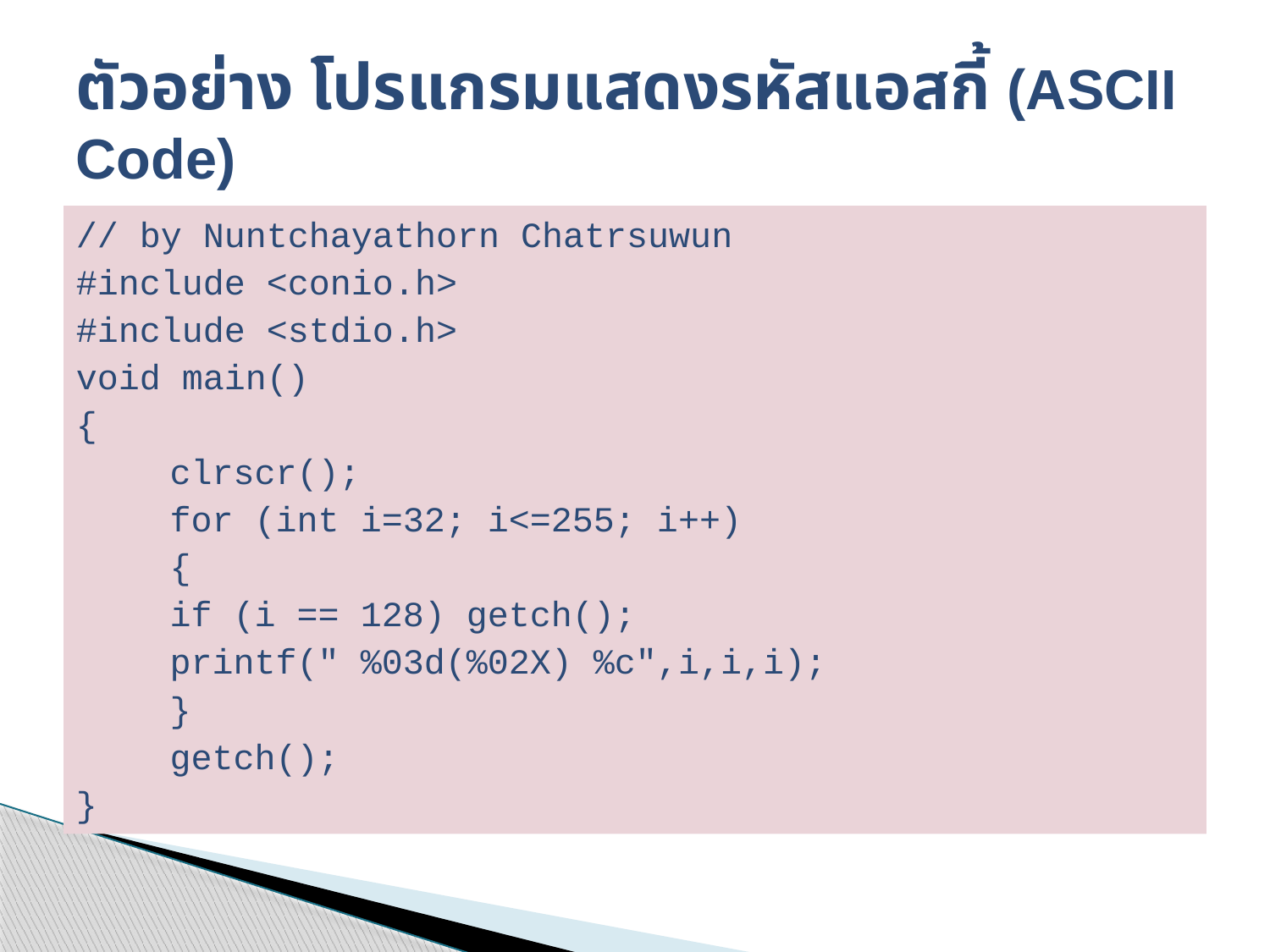

# ตัวอย่าง โปรแกรมแสดงรหัสแอสกี้ (ASCII Code)
// by Nuntchayathorn Chatrsuwun
#include <conio.h>
#include <stdio.h>
void main()
{
	clrscr();
	for (int i=32; i<=255; i++)
	{
		if (i == 128) getch();
		printf(" %03d(%02X) %c",i,i,i);
	}
	getch();
}